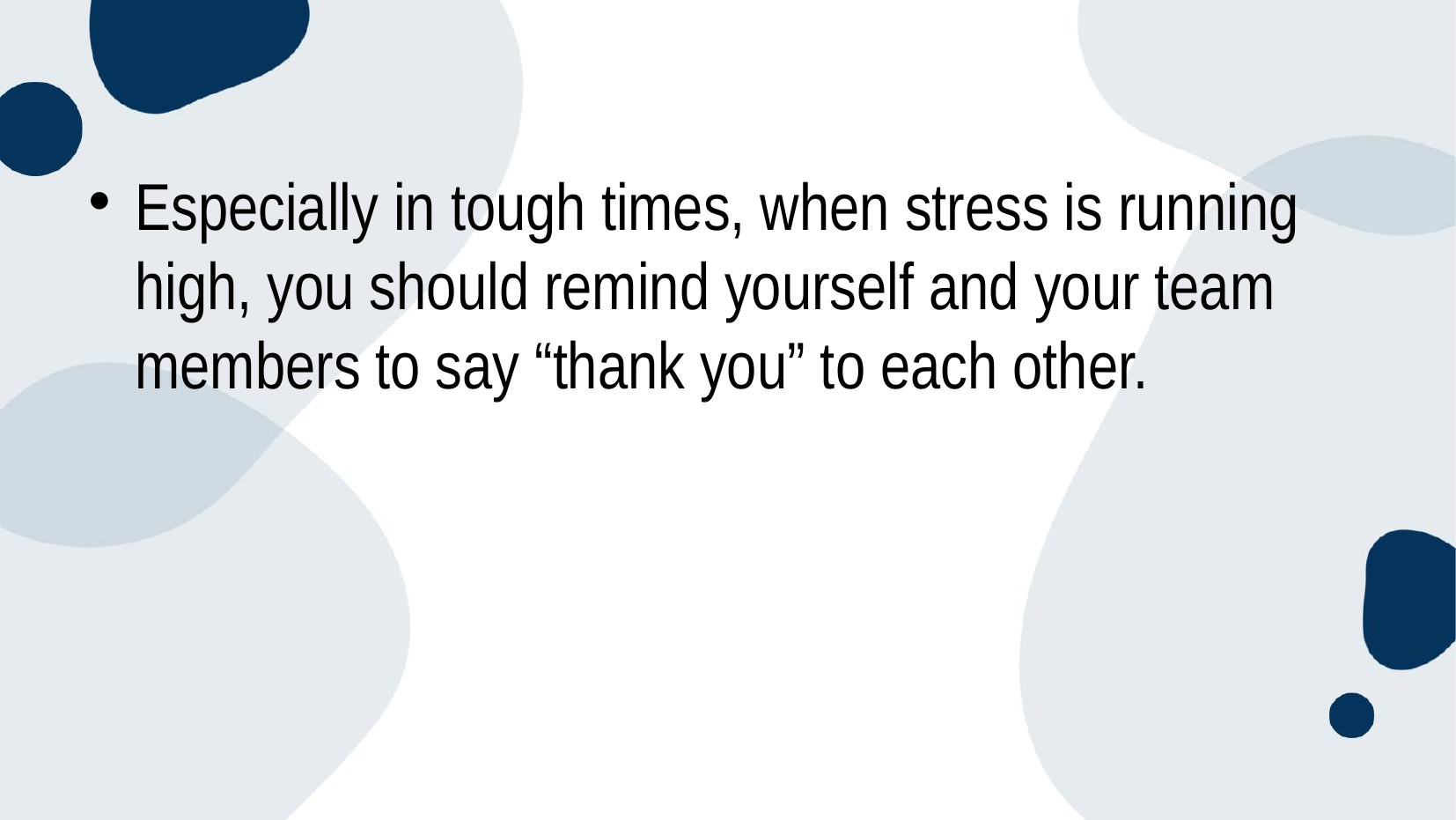

#
Especially in tough times, when stress is running high, you should remind yourself and your team members to say “thank you” to each other.